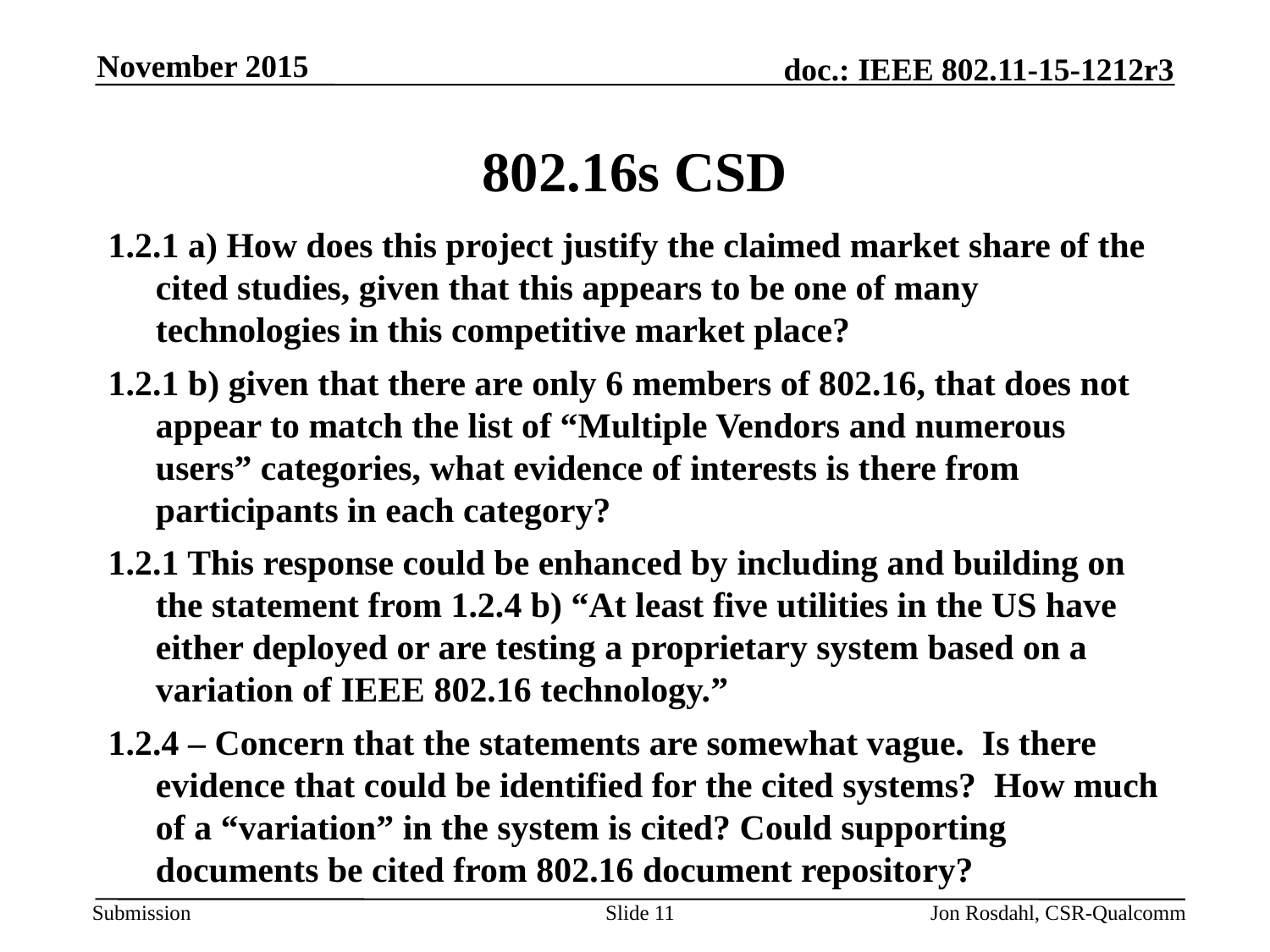

November 2015
# 802.16s CSD
1.2.1 a) How does this project justify the claimed market share of the cited studies, given that this appears to be one of many technologies in this competitive market place?
1.2.1 b) given that there are only 6 members of 802.16, that does not appear to match the list of “Multiple Vendors and numerous users” categories, what evidence of interests is there from participants in each category?
1.2.1 This response could be enhanced by including and building on the statement from 1.2.4 b) “At least five utilities in the US have either deployed or are testing a proprietary system based on a variation of IEEE 802.16 technology.”
1.2.4 – Concern that the statements are somewhat vague.  Is there evidence that could be identified for the cited systems?  How much of a “variation” in the system is cited? Could supporting documents be cited from 802.16 document repository?
Slide 11
Jon Rosdahl, CSR-Qualcomm